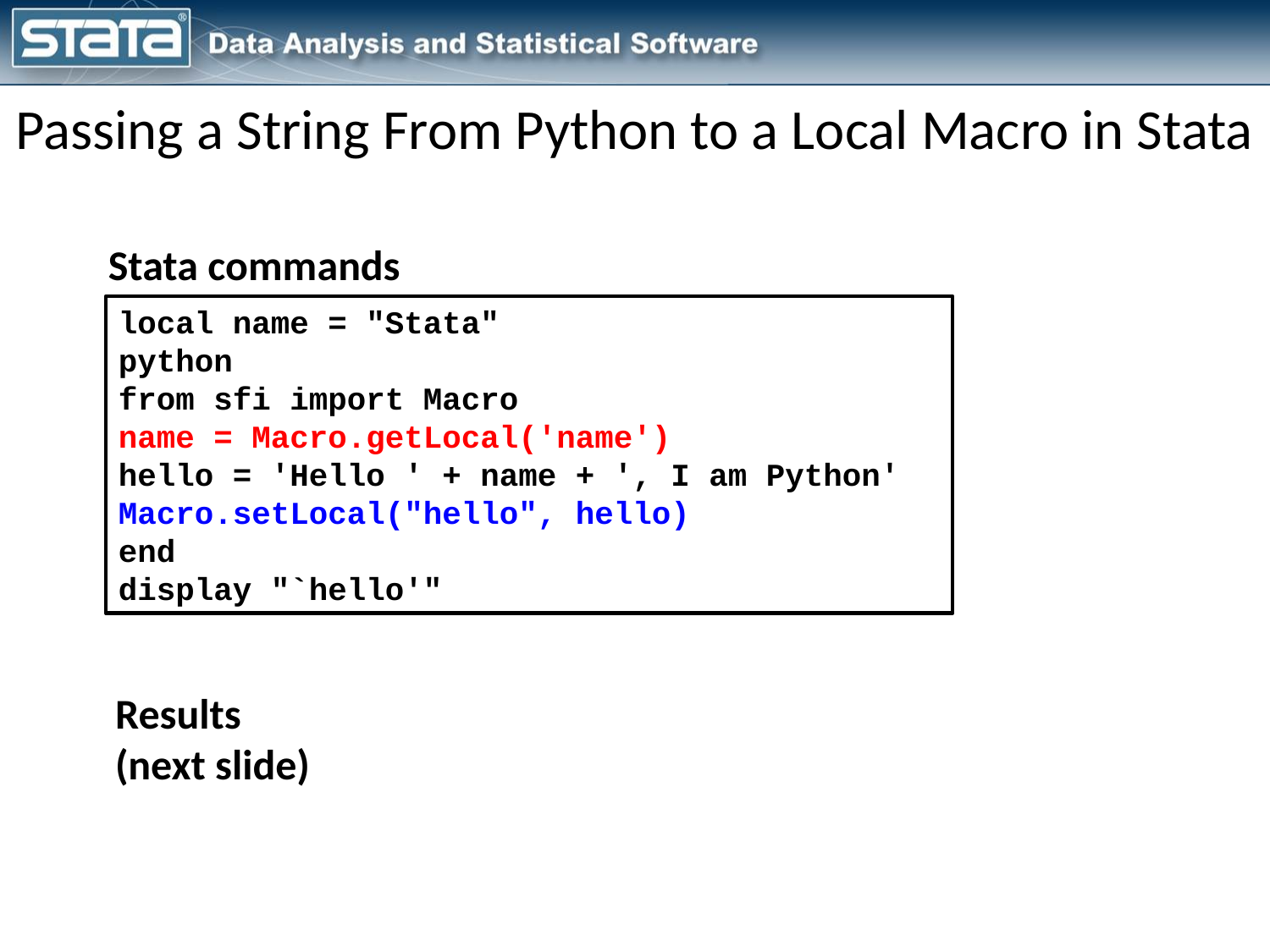

# Passing a String From Python to a Local Macro in Stata
Stata commands
local name = "Stata"
python
from sfi import Macro
name = Macro.getLocal('name')
hello = 'Hello ' + name + ', I am Python'
Macro.setLocal("hello", hello)
end
display "`hello'"
Results
(next slide)